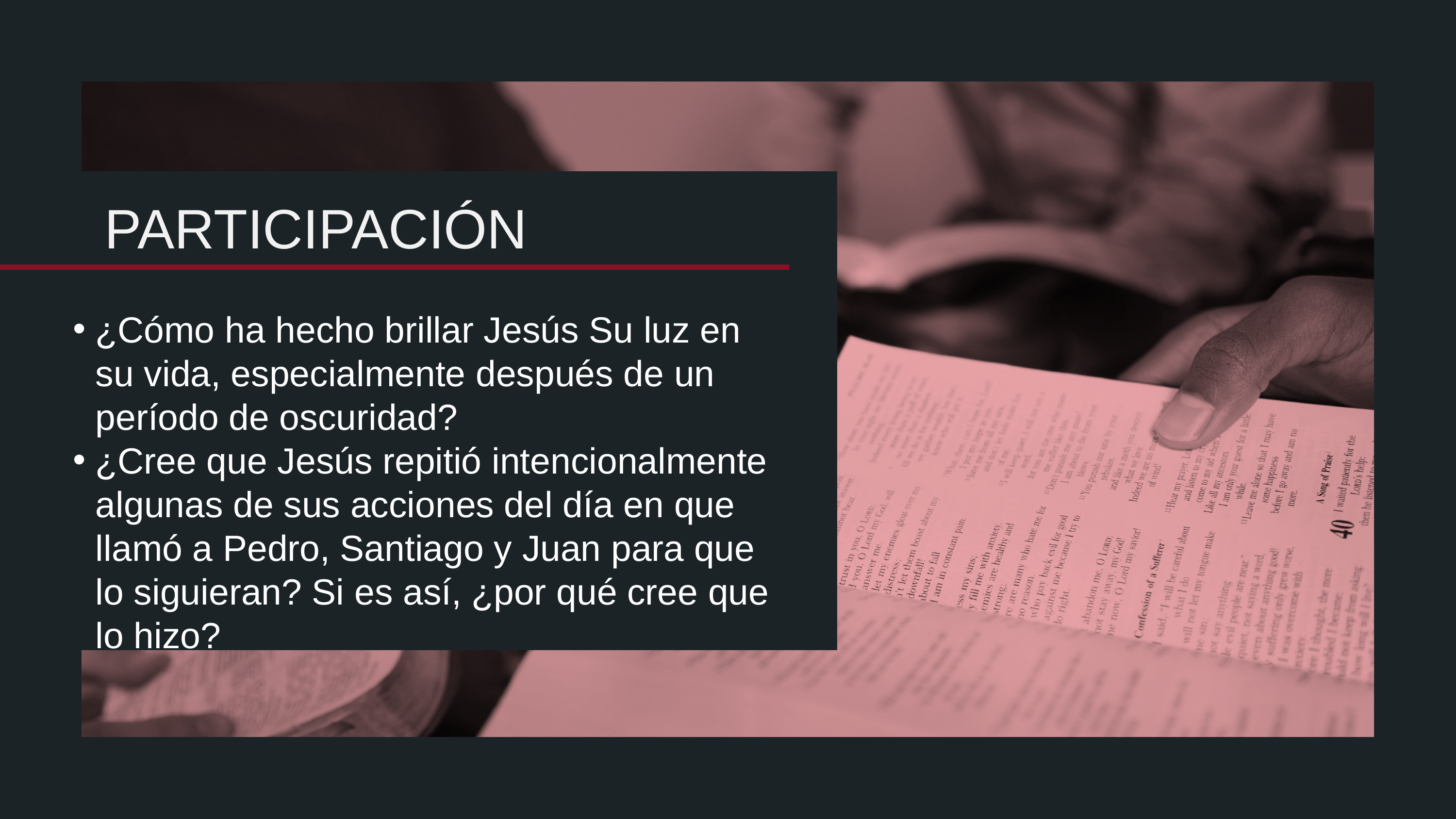

¿Cómo ha hecho brillar Jesús Su luz en su vida, especialmente después de un período de oscuridad?
¿Cree que Jesús repitió intencionalmente algunas de sus acciones del día en que llamó a Pedro, Santiago y Juan para que lo siguieran? Si es así, ¿por qué cree que lo hizo?